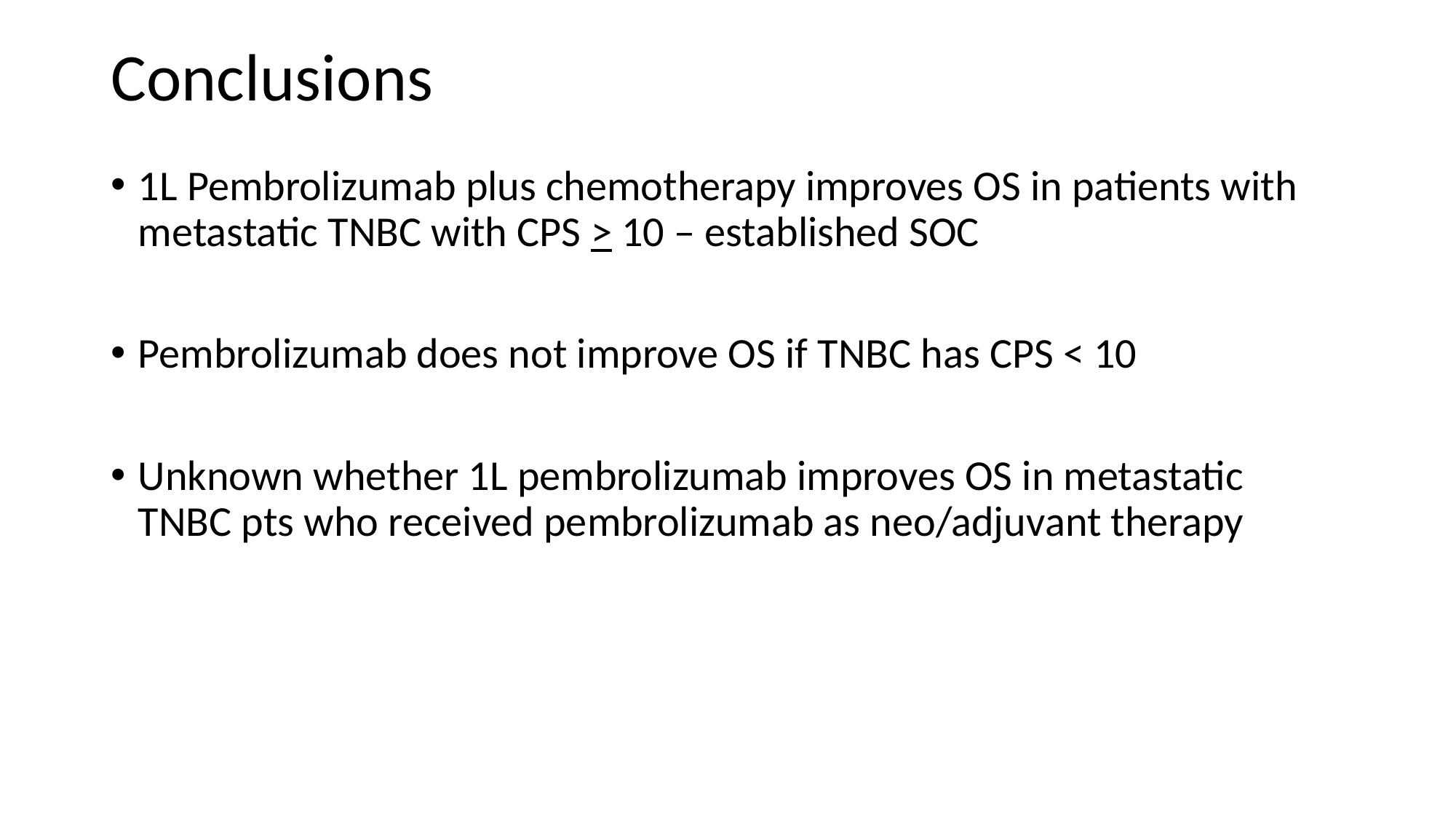

# Conclusions
1L Pembrolizumab plus chemotherapy improves OS in patients with metastatic TNBC with CPS > 10 – established SOC

Pembrolizumab does not improve OS if TNBC has CPS < 10

Unknown whether 1L pembrolizumab improves OS in metastatic TNBC pts who received pembrolizumab as neo/adjuvant therapy